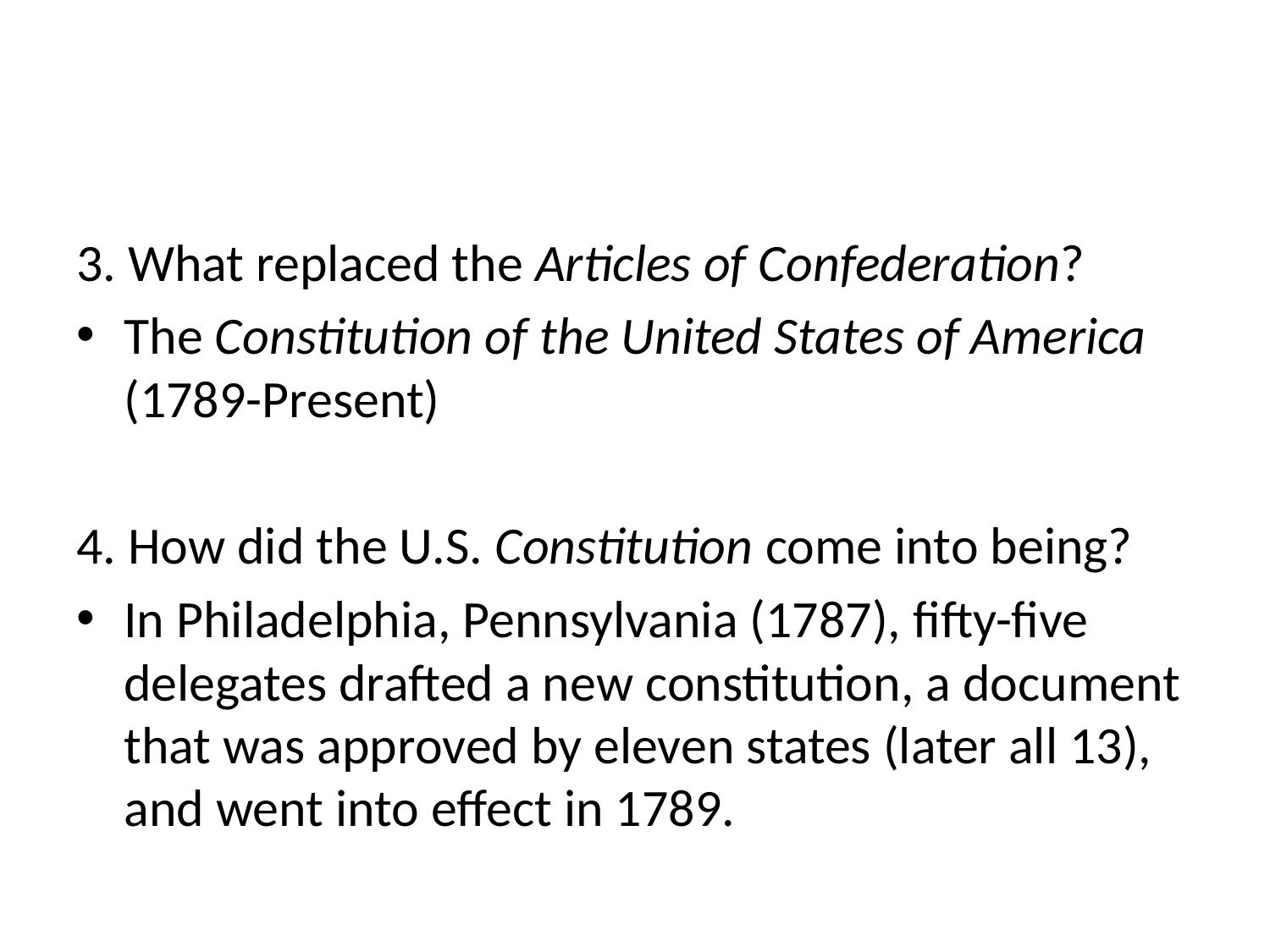

#
3. What replaced the Articles of Confederation?
The Constitution of the United States of America (1789-Present)

4. How did the U.S. Constitution come into being?
In Philadelphia, Pennsylvania (1787), fifty-five delegates drafted a new constitution, a document that was approved by eleven states (later all 13),  and went into effect in 1789.